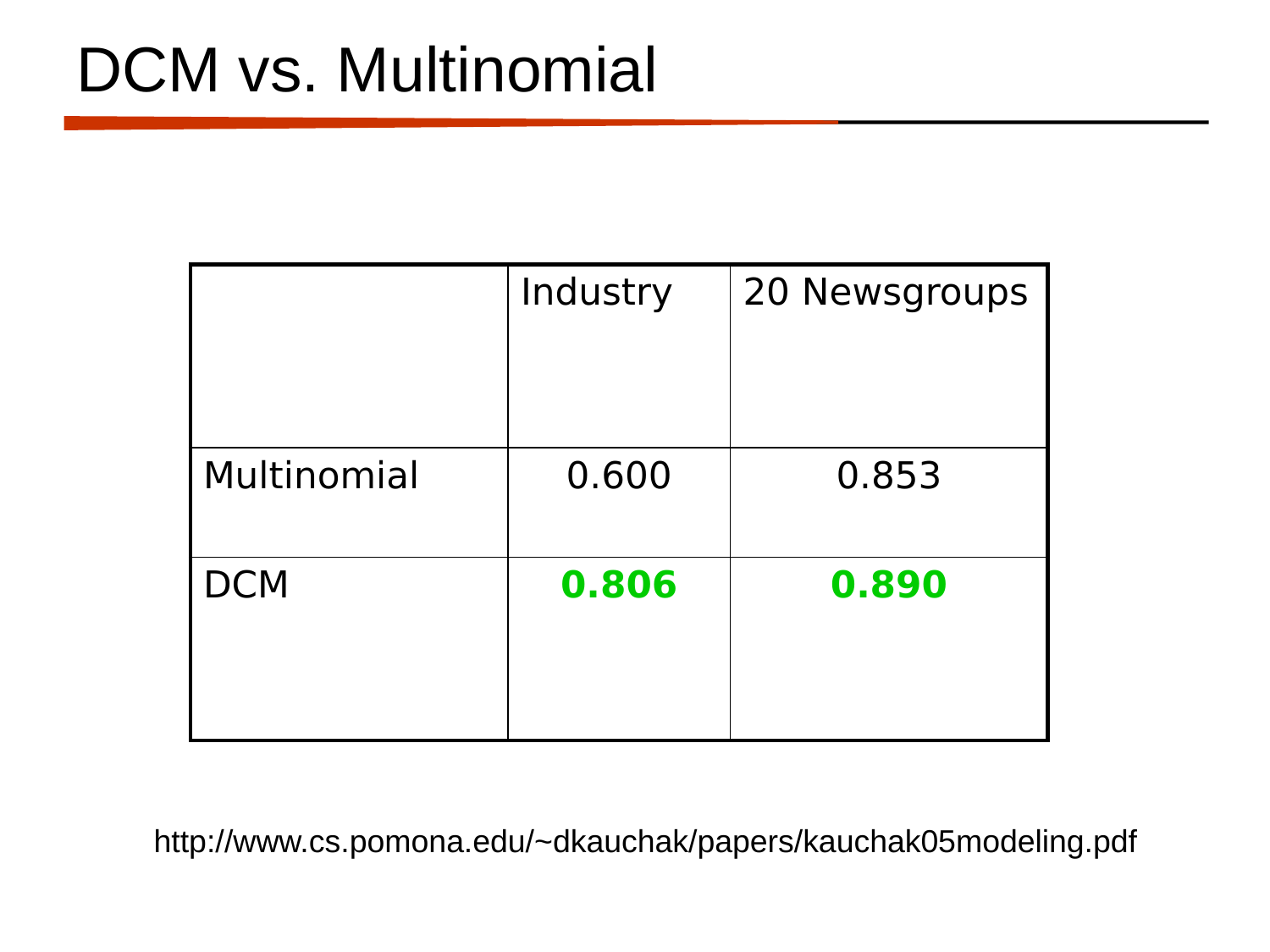

# DCM vs. Multinomial
|  | Industry | 20 Newsgroups |
| --- | --- | --- |
| Multinomial | 0.600 | 0.853 |
| DCM | 0.806 | 0.890 |
http://www.cs.pomona.edu/~dkauchak/papers/kauchak05modeling.pdf